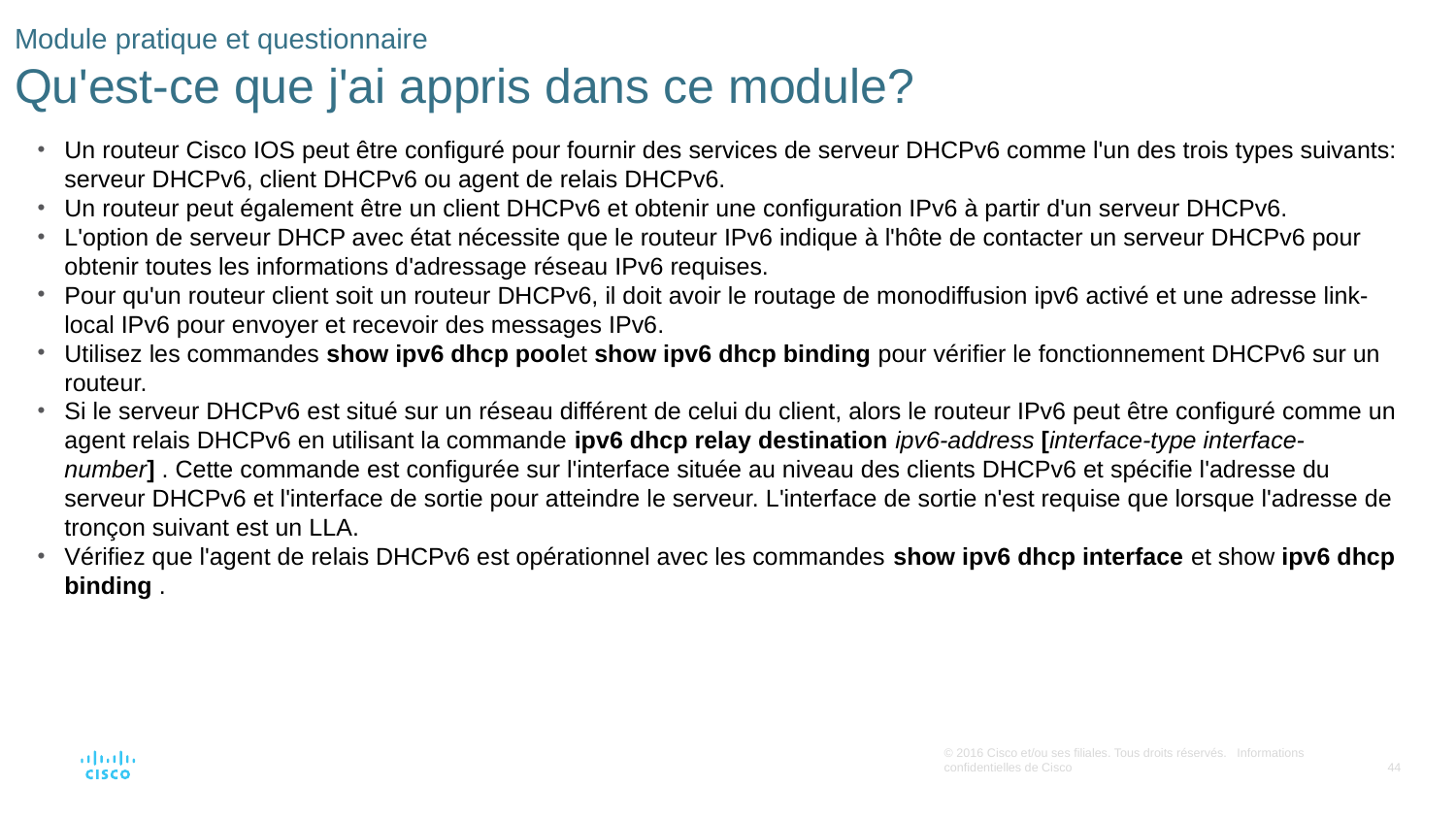

# Module pratique et questionnaire Qu'est-ce que j'ai appris dans ce module?
Un routeur Cisco IOS peut être configuré pour fournir des services de serveur DHCPv6 comme l'un des trois types suivants: serveur DHCPv6, client DHCPv6 ou agent de relais DHCPv6.
Un routeur peut également être un client DHCPv6 et obtenir une configuration IPv6 à partir d'un serveur DHCPv6.
L'option de serveur DHCP avec état nécessite que le routeur IPv6 indique à l'hôte de contacter un serveur DHCPv6 pour obtenir toutes les informations d'adressage réseau IPv6 requises.
Pour qu'un routeur client soit un routeur DHCPv6, il doit avoir le routage de monodiffusion ipv6 activé et une adresse link-local IPv6 pour envoyer et recevoir des messages IPv6.
Utilisez les commandes show ipv6 dhcp poolet show ipv6 dhcp binding pour vérifier le fonctionnement DHCPv6 sur un routeur.
Si le serveur DHCPv6 est situé sur un réseau différent de celui du client, alors le routeur IPv6 peut être configuré comme un agent relais DHCPv6 en utilisant la commande ipv6 dhcp relay destination ipv6-address [interface-type interface-number] . Cette commande est configurée sur l'interface située au niveau des clients DHCPv6 et spécifie l'adresse du serveur DHCPv6 et l'interface de sortie pour atteindre le serveur. L'interface de sortie n'est requise que lorsque l'adresse de tronçon suivant est un LLA.
Vérifiez que l'agent de relais DHCPv6 est opérationnel avec les commandes show ipv6 dhcp interface et show ipv6 dhcp binding .